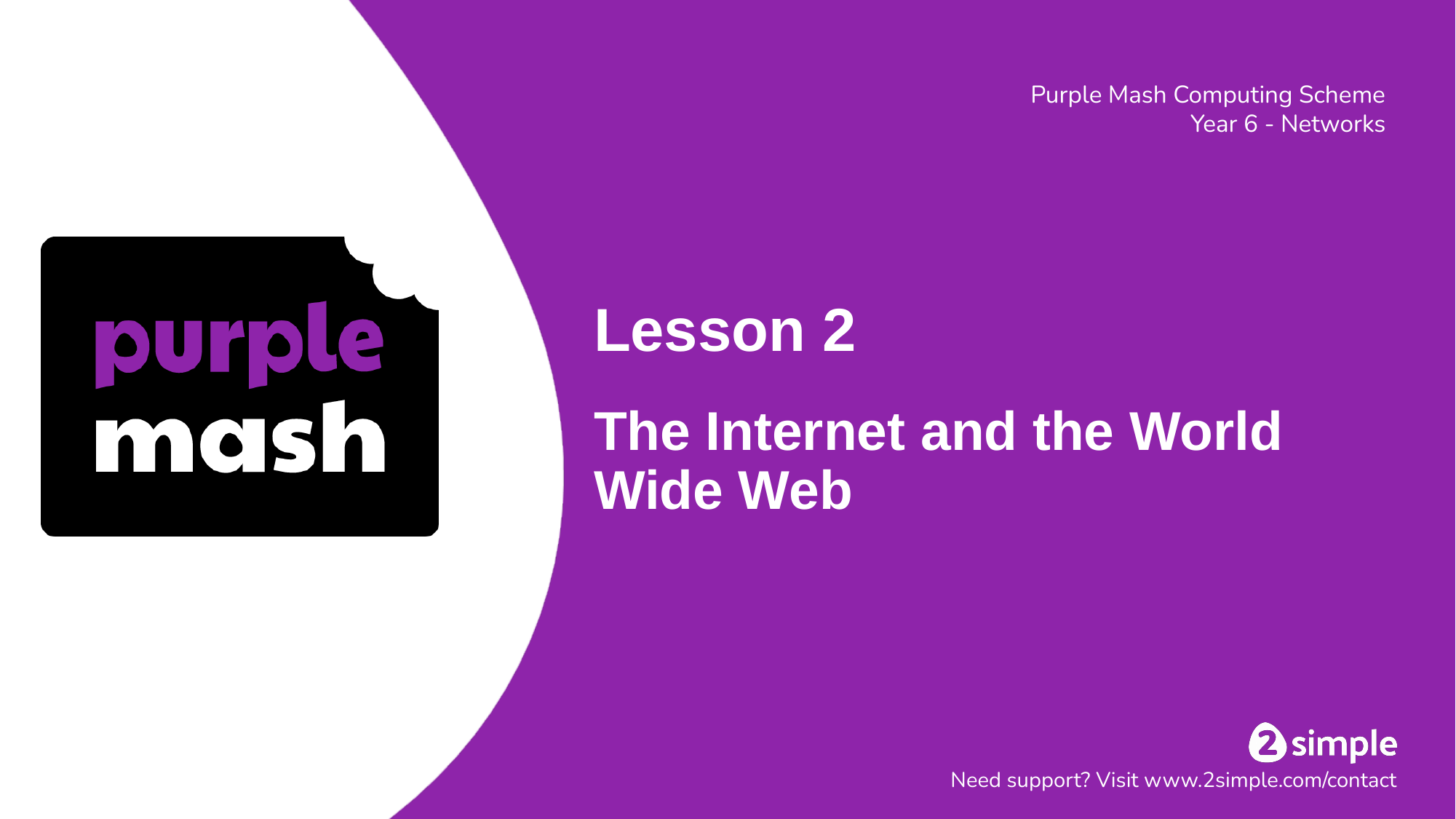

# Lesson 2
The Internet and the World Wide Web
Need support? Visit www.2simple.com/contact